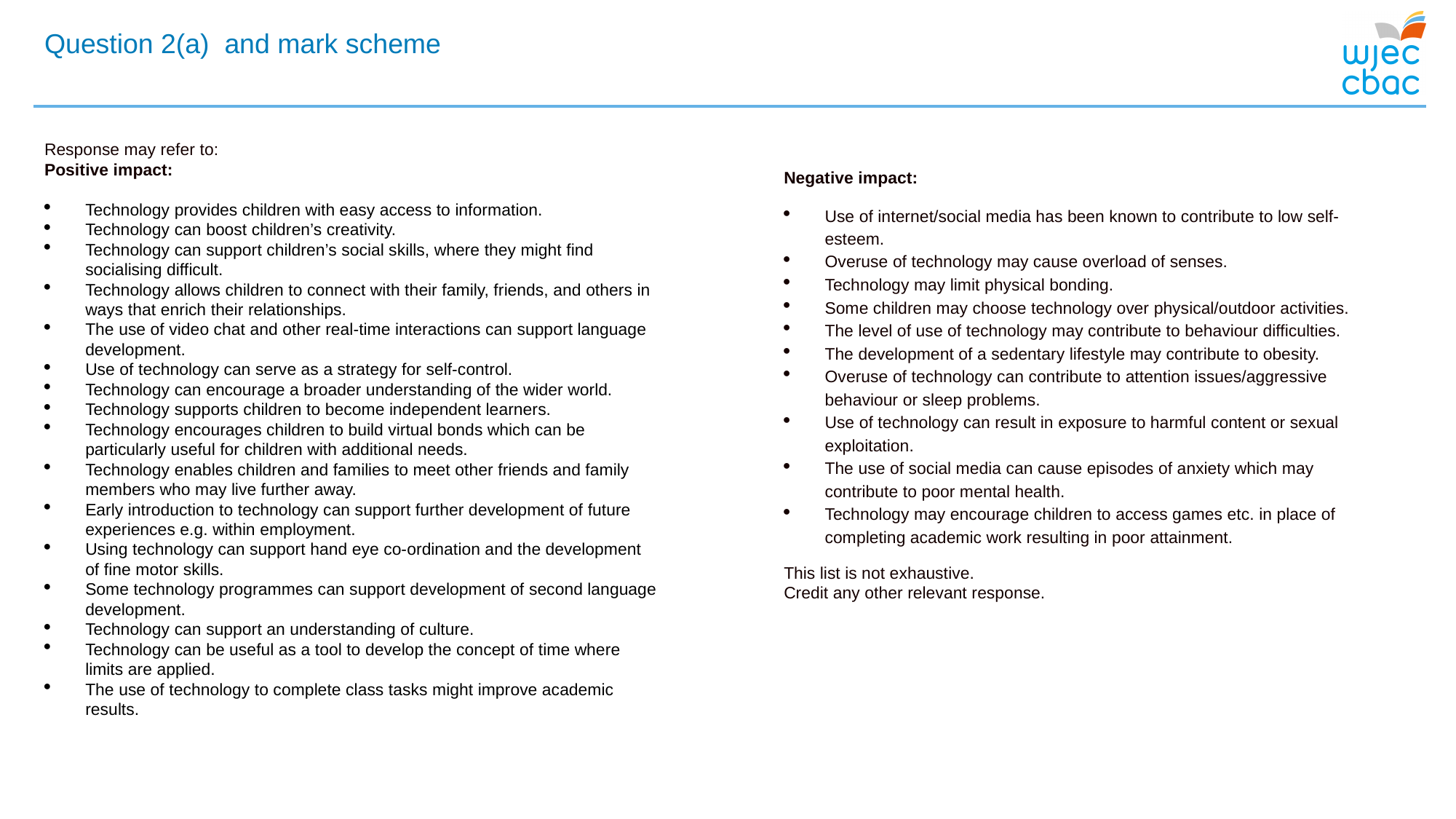

# Question 2(a)  and mark scheme
Response may refer to:
Positive impact:
Technology provides children with easy access to information.
Technology can boost children’s creativity.
Technology can support children’s social skills, where they might find socialising difficult.
Technology allows children to connect with their family, friends, and others in ways that enrich their relationships.
The use of video chat and other real-time interactions can support language development.
Use of technology can serve as a strategy for self-control.
Technology can encourage a broader understanding of the wider world.
Technology supports children to become independent learners.
Technology encourages children to build virtual bonds which can be particularly useful for children with additional needs.
Technology enables children and families to meet other friends and family members who may live further away.
Early introduction to technology can support further development of future experiences e.g. within employment.
Using technology can support hand eye co-ordination and the development of fine motor skills.
Some technology programmes can support development of second language development.
Technology can support an understanding of culture.
Technology can be useful as a tool to develop the concept of time where limits are applied.
The use of technology to complete class tasks might improve academic results.
Negative impact:
Use of internet/social media has been known to contribute to low self-esteem.
Overuse of technology may cause overload of senses.
Technology may limit physical bonding.
Some children may choose technology over physical/outdoor activities.
The level of use of technology may contribute to behaviour difficulties.
The development of a sedentary lifestyle may contribute to obesity.
Overuse of technology can contribute to attention issues/aggressive behaviour or sleep problems.
Use of technology can result in exposure to harmful content or sexual exploitation.
The use of social media can cause episodes of anxiety which may contribute to poor mental health.
Technology may encourage children to access games etc. in place of completing academic work resulting in poor attainment.
This list is not exhaustive.
Credit any other relevant response.